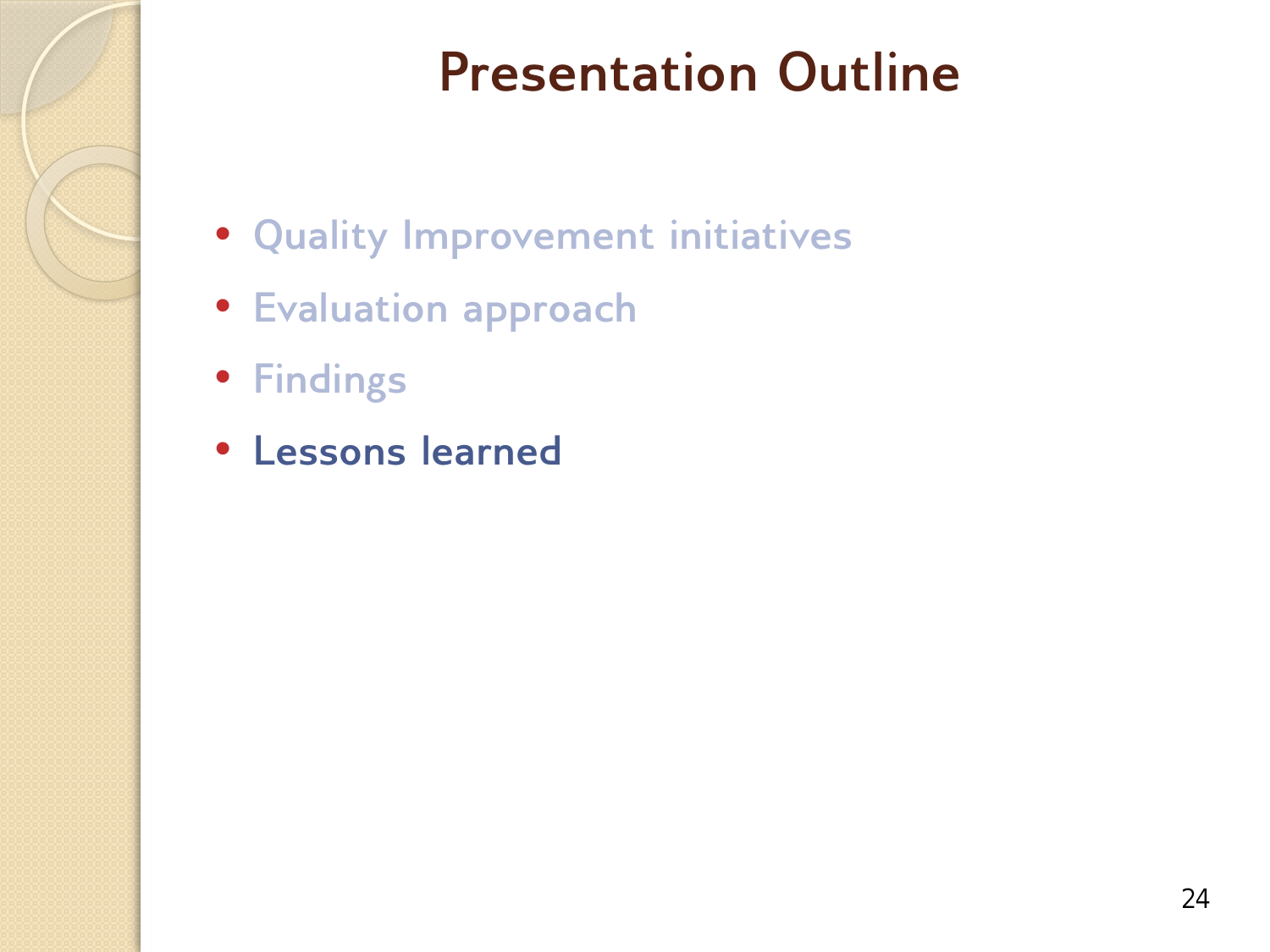

# Presentation Outline
Quality Improvement initiatives
Evaluation approach
Findings
Lessons learned
24